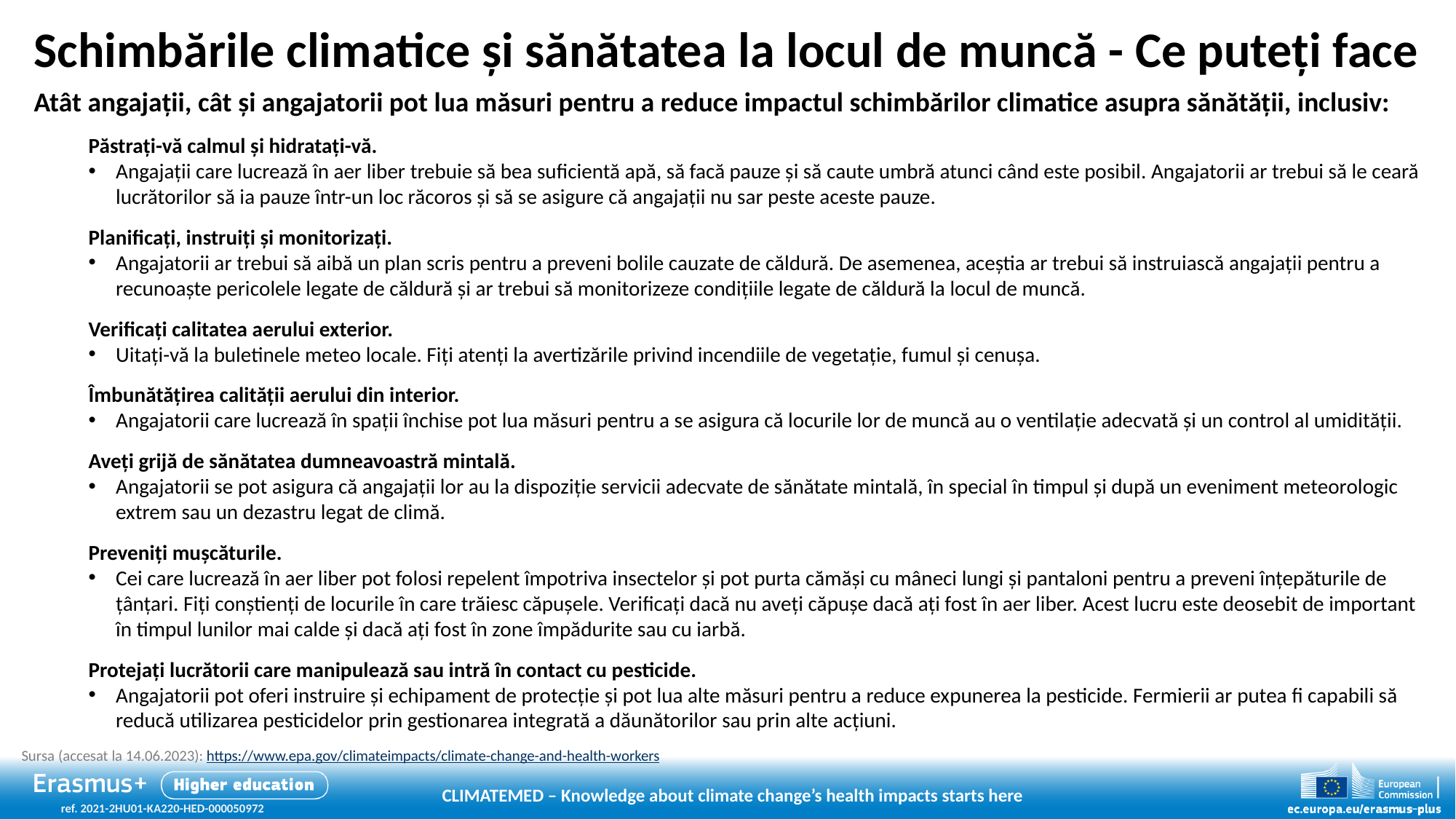

# Schimbările climatice și sănătatea la locul de muncă - Ce puteți face
Atât angajații, cât și angajatorii pot lua măsuri pentru a reduce impactul schimbărilor climatice asupra sănătății, inclusiv:
Păstrați-vă calmul și hidratați-vă.
Angajații care lucrează în aer liber trebuie să bea suficientă apă, să facă pauze și să caute umbră atunci când este posibil. Angajatorii ar trebui să le ceară lucrătorilor să ia pauze într-un loc răcoros și să se asigure că angajații nu sar peste aceste pauze.
Planificați, instruiți și monitorizați.
Angajatorii ar trebui să aibă un plan scris pentru a preveni bolile cauzate de căldură. De asemenea, aceștia ar trebui să instruiască angajații pentru a recunoaște pericolele legate de căldură și ar trebui să monitorizeze condițiile legate de căldură la locul de muncă.
Verificați calitatea aerului exterior.
Uitați-vă la buletinele meteo locale. Fiți atenți la avertizările privind incendiile de vegetație, fumul și cenușa.
Îmbunătățirea calității aerului din interior.
Angajatorii care lucrează în spații închise pot lua măsuri pentru a se asigura că locurile lor de muncă au o ventilație adecvată și un control al umidității.
Aveți grijă de sănătatea dumneavoastră mintală.
Angajatorii se pot asigura că angajații lor au la dispoziție servicii adecvate de sănătate mintală, în special în timpul și după un eveniment meteorologic extrem sau un dezastru legat de climă.
Preveniți mușcăturile.
Cei care lucrează în aer liber pot folosi repelent împotriva insectelor și pot purta cămăși cu mâneci lungi și pantaloni pentru a preveni înțepăturile de țânțari. Fiți conștienți de locurile în care trăiesc căpușele. Verificați dacă nu aveți căpușe dacă ați fost în aer liber. Acest lucru este deosebit de important în timpul lunilor mai calde și dacă ați fost în zone împădurite sau cu iarbă.
Protejați lucrătorii care manipulează sau intră în contact cu pesticide.
Angajatorii pot oferi instruire și echipament de protecție și pot lua alte măsuri pentru a reduce expunerea la pesticide. Fermierii ar putea fi capabili să reducă utilizarea pesticidelor prin gestionarea integrată a dăunătorilor sau prin alte acțiuni.
Sursa (accesat la 14.06.2023): https://www.epa.gov/climateimpacts/climate-change-and-health-workers